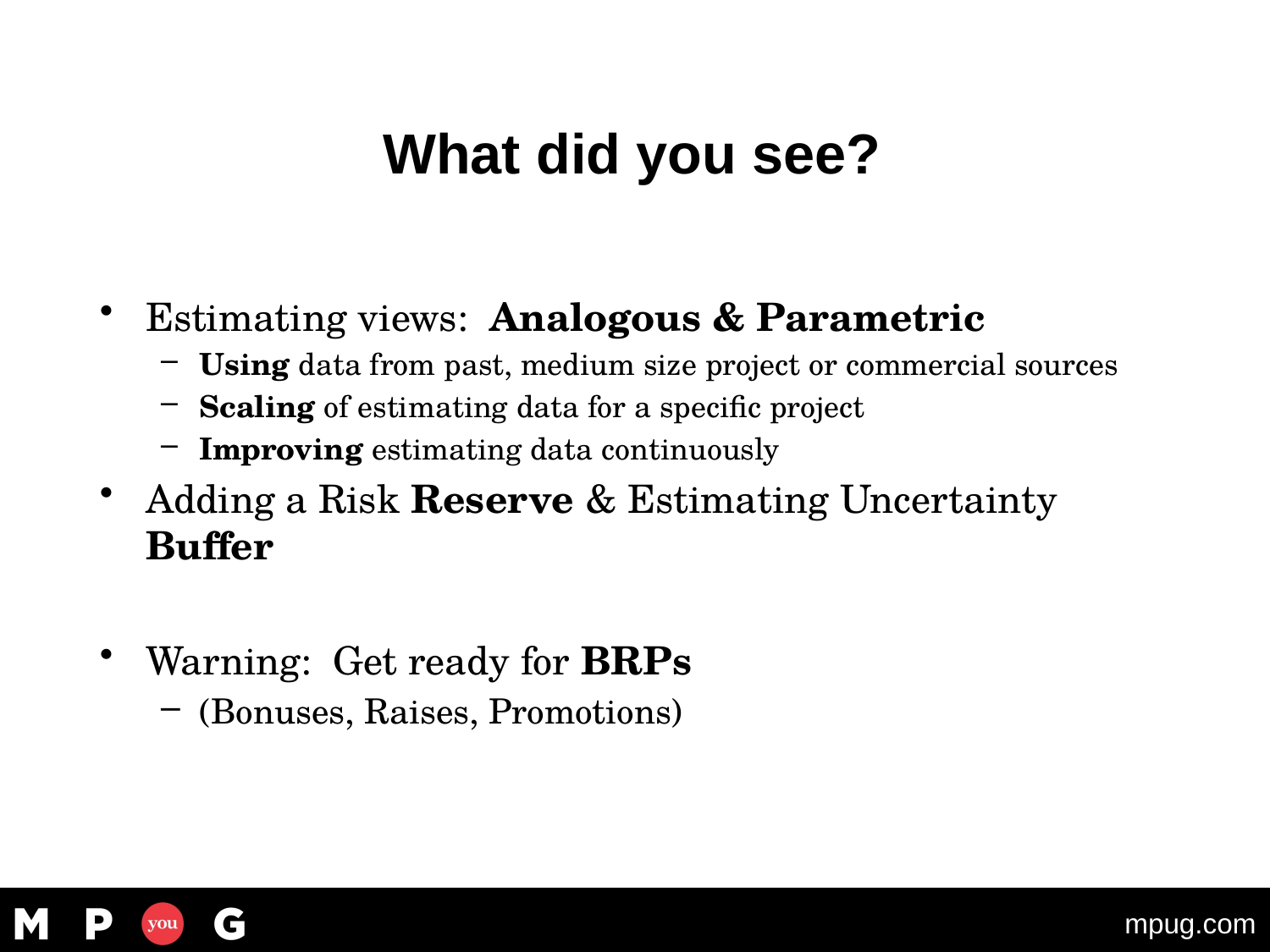

#
© Oliver D Gildersleeve, Jr 2020
23
What did you see?
Estimating views:  Analogous & Parametric
Using data from past, medium size project or commercial sources
Scaling of estimating data for a specific project
Improving estimating data continuously
Adding a Risk Reserve & Estimating Uncertainty Buffer

Warning:  Get ready for BRPs
(Bonuses, Raises, Promotions)